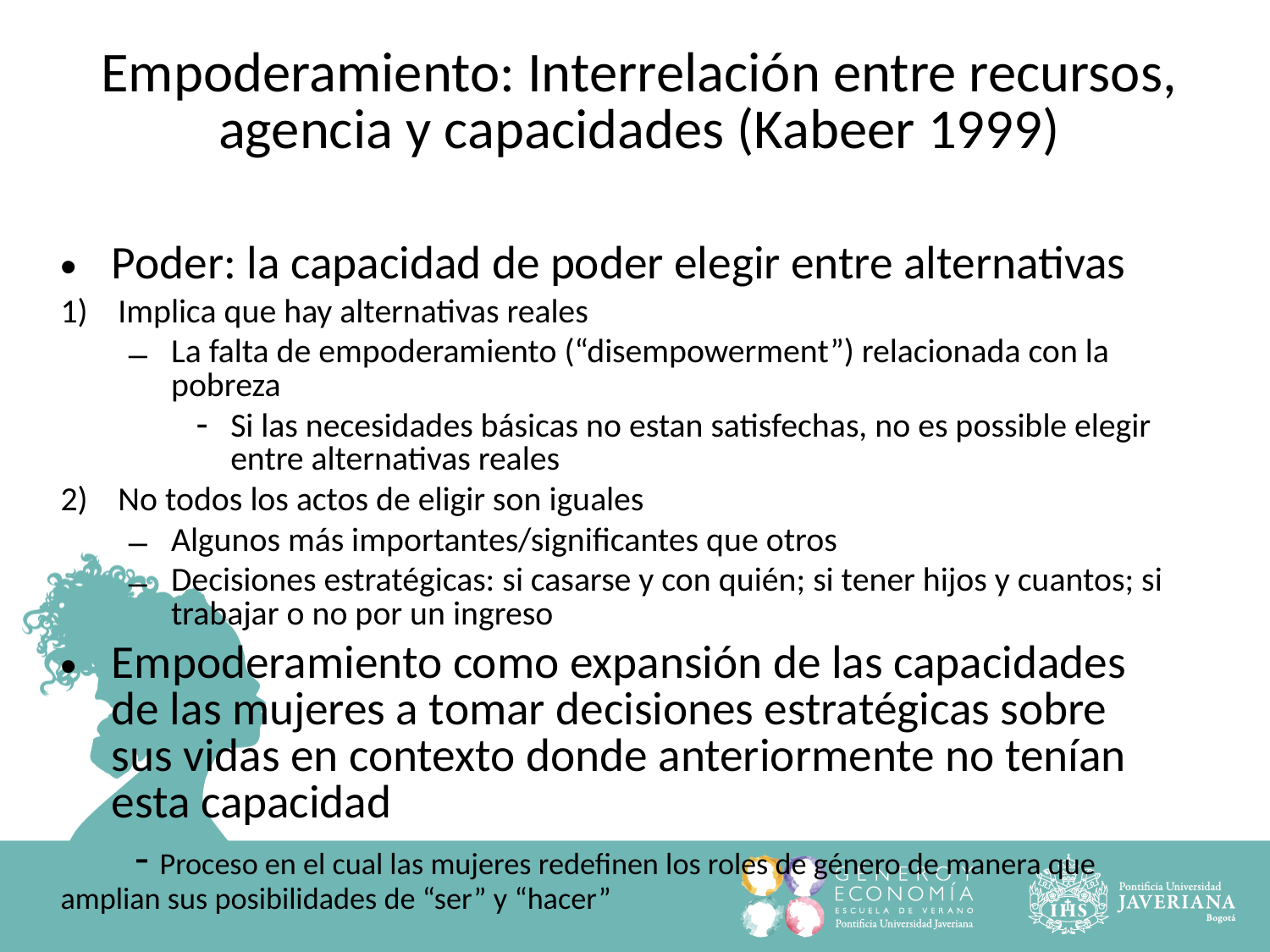

Empoderamiento: Interrelación entre recursos, agencia y capacidades (Kabeer 1999)
Poder: la capacidad de poder elegir entre alternativas
Implica que hay alternativas reales
La falta de empoderamiento (“disempowerment”) relacionada con la pobreza
Si las necesidades básicas no estan satisfechas, no es possible elegir entre alternativas reales
No todos los actos de eligir son iguales
Algunos más importantes/significantes que otros
Decisiones estratégicas: si casarse y con quién; si tener hijos y cuantos; si trabajar o no por un ingreso
Empoderamiento como expansión de las capacidades de las mujeres a tomar decisiones estratégicas sobre sus vidas en contexto donde anteriormente no tenían esta capacidad
       - Proceso en el cual las mujeres redefinen los roles de género de manera que amplian sus posibilidades de “ser” y “hacer”